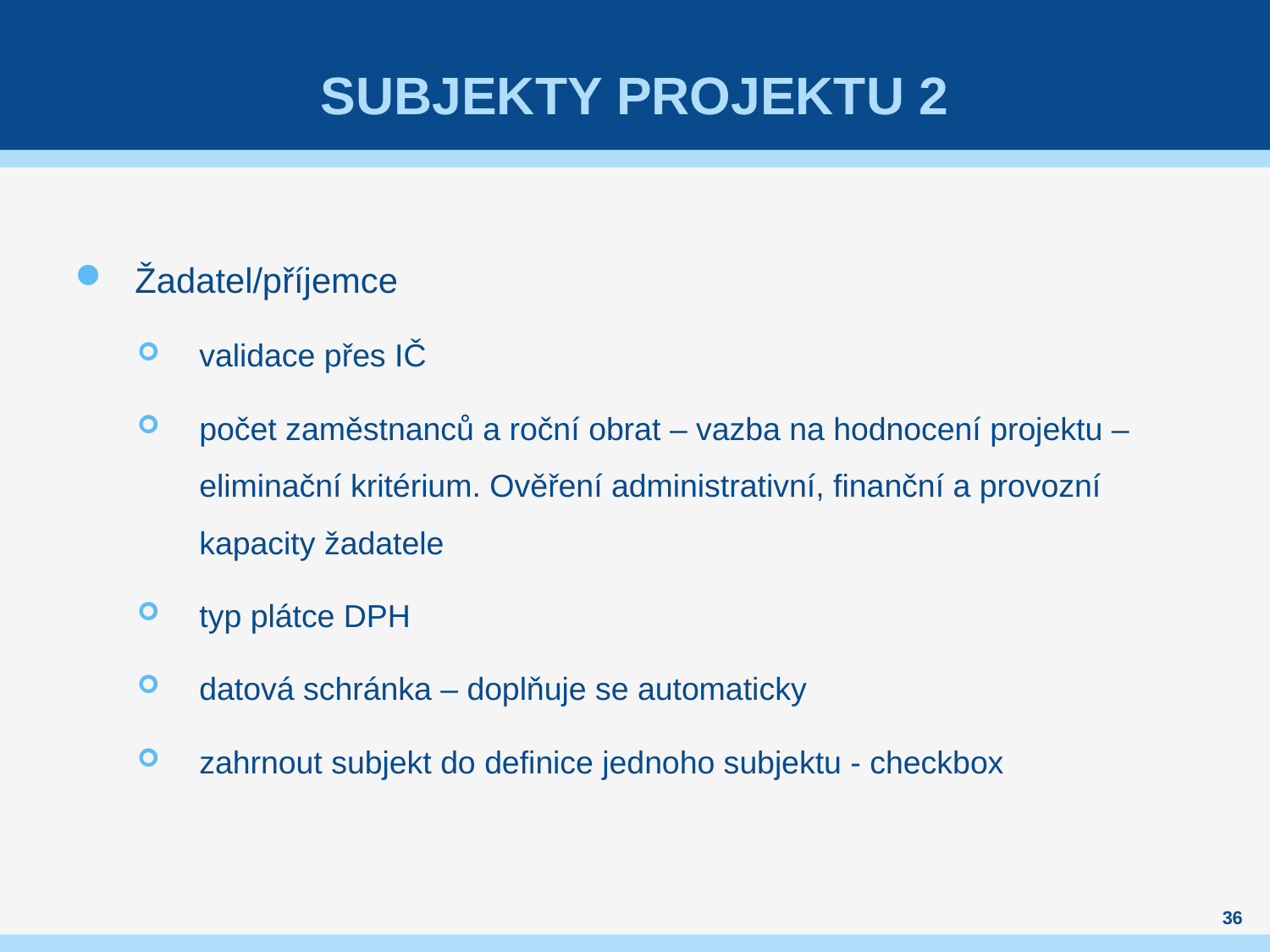

# Subjekty projektu 2
Žadatel/příjemce
validace přes IČ
počet zaměstnanců a roční obrat – vazba na hodnocení projektu – eliminační kritérium. Ověření administrativní, finanční a provozní kapacity žadatele
typ plátce DPH
datová schránka – doplňuje se automaticky
zahrnout subjekt do definice jednoho subjektu - checkbox

36